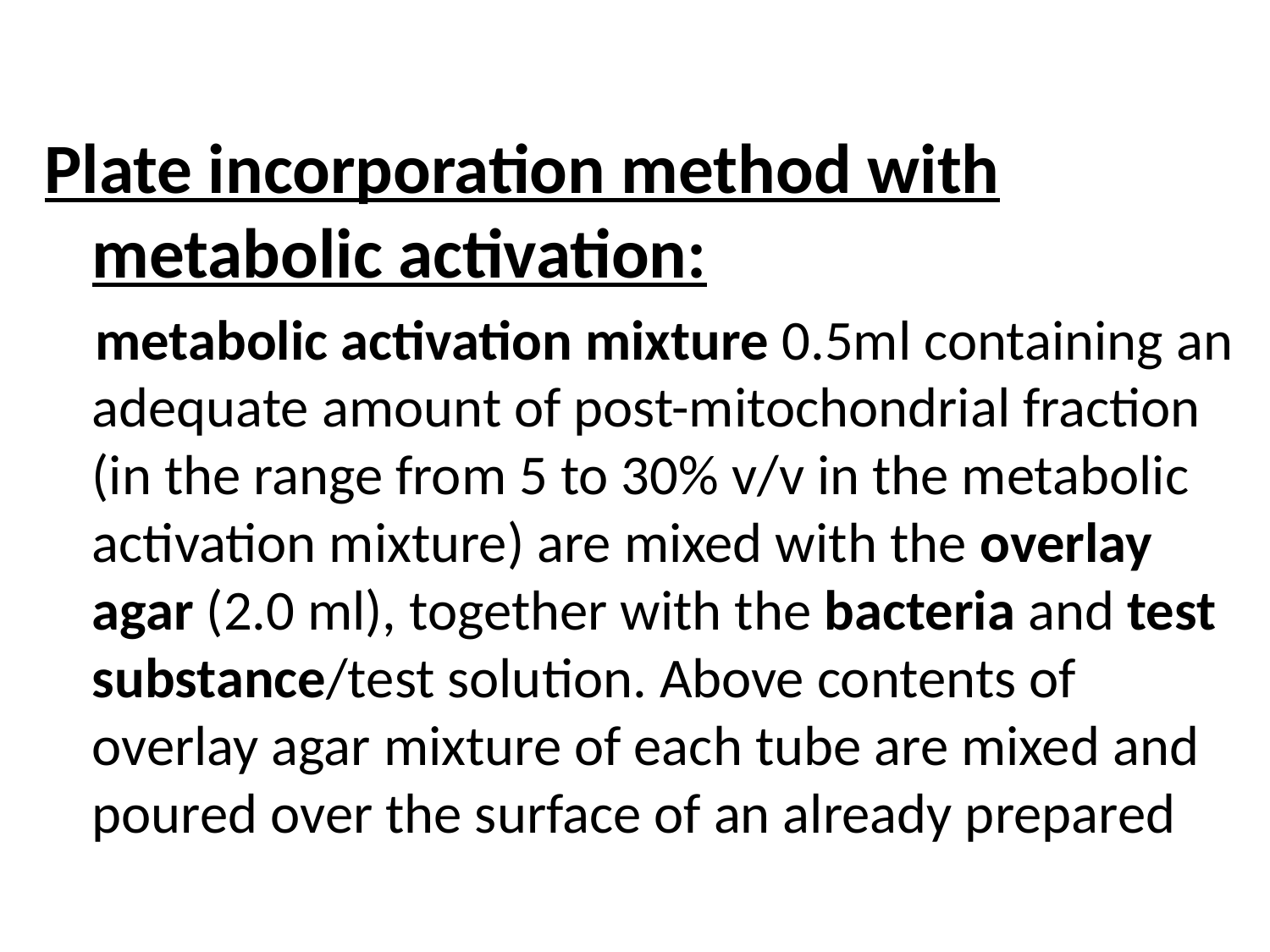

Plate incorporation method with metabolic activation:
    metabolic activation mixture 0.5ml containing an adequate amount of post-mitochondrial fraction (in the range from 5 to 30% v/v in the metabolic activation mixture) are mixed with the overlay agar (2.0 ml), together with the bacteria and test substance/test solution. Above contents of overlay agar mixture of each tube are mixed and poured over the surface of an already prepared